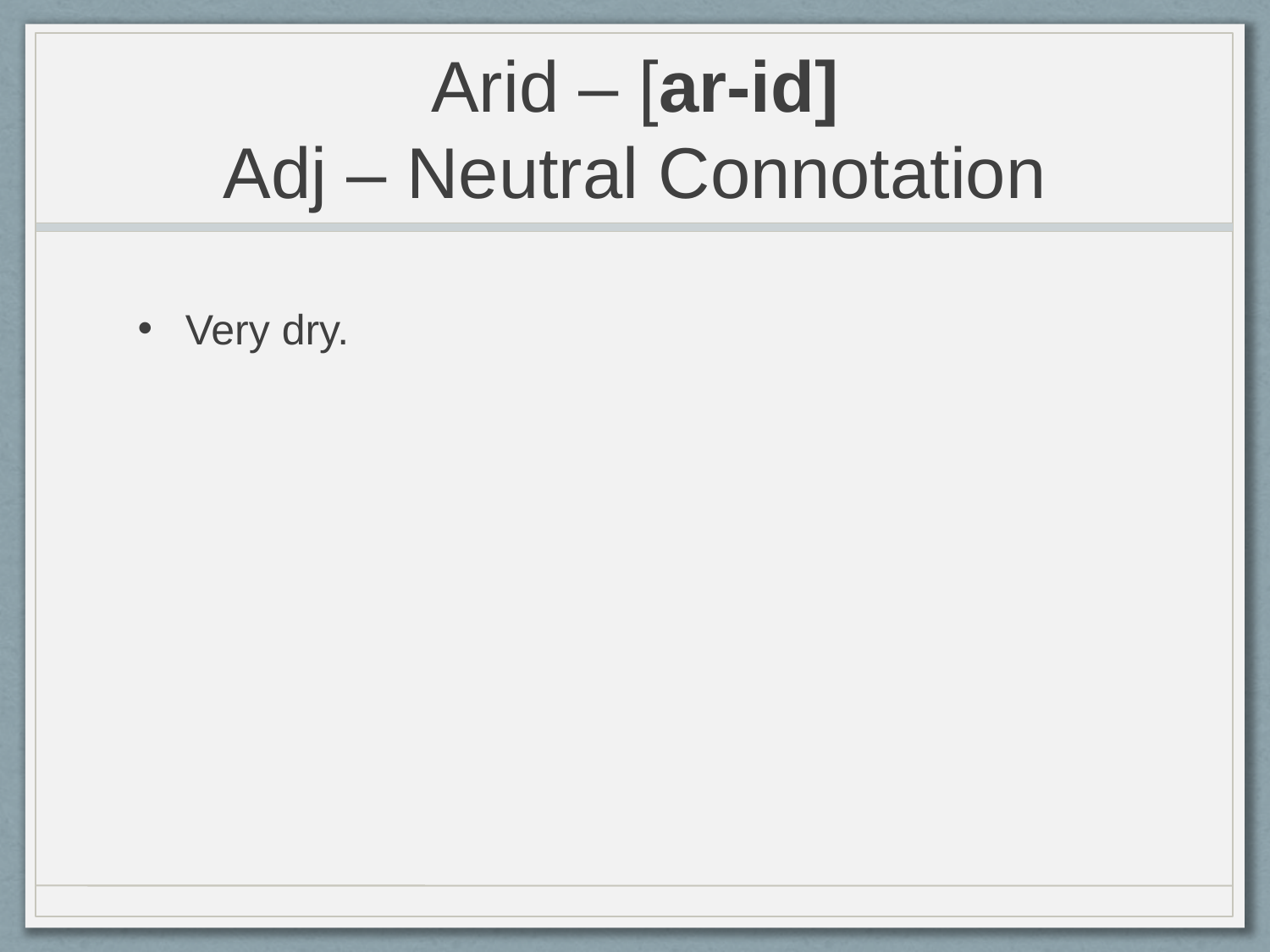

# Arid – [ar-id] Adj – Neutral Connotation
Very dry.